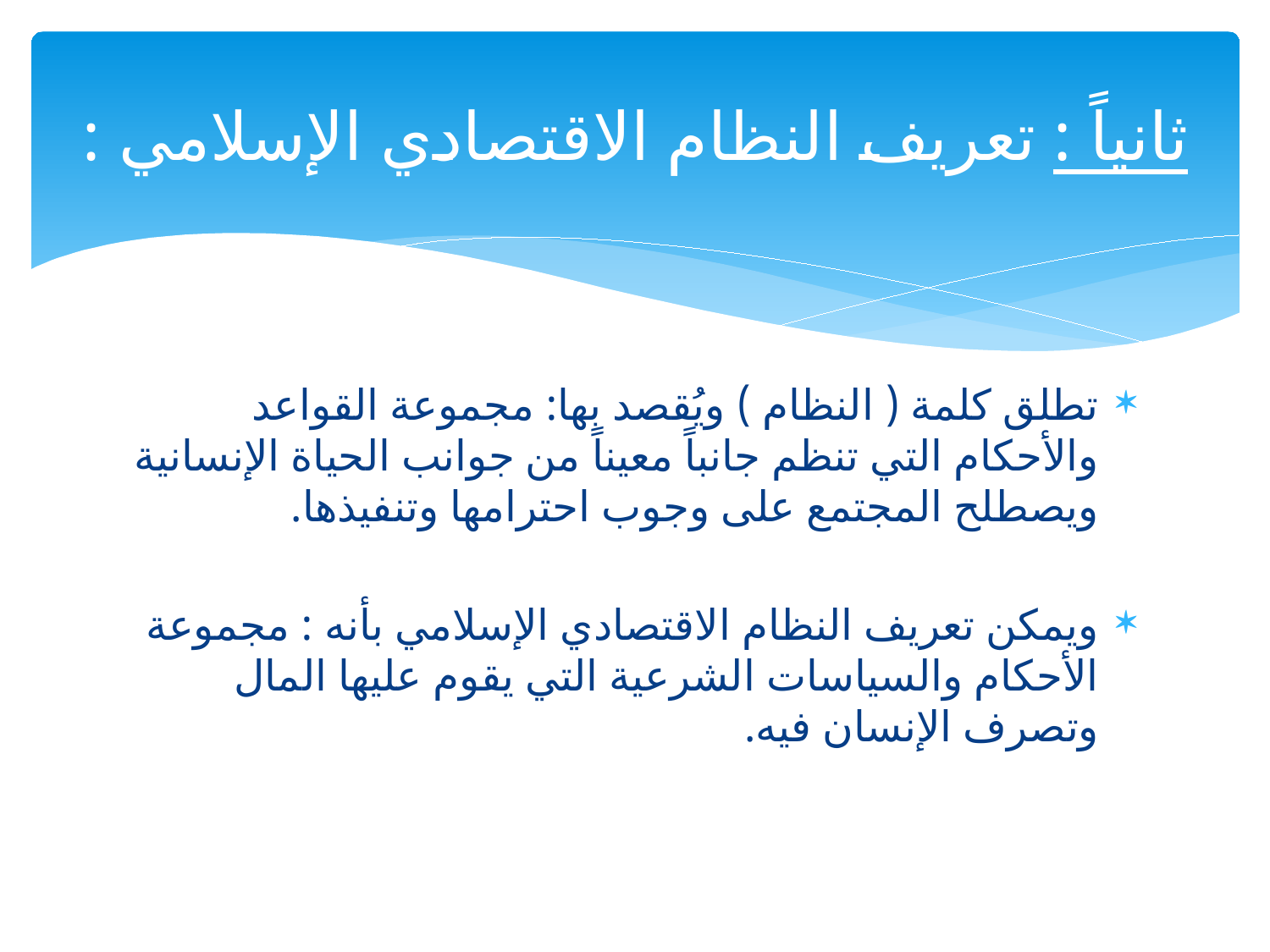

# ثانياً : تعريف النظام الاقتصادي الإسلامي :
تطلق كلمة ( النظام ) ويُقصد بها: مجموعة القواعد والأحكام التي تنظم جانباً معيناً من جوانب الحياة الإنسانية ويصطلح المجتمع على وجوب احترامها وتنفيذها.

ويمكن تعريف النظام الاقتصادي الإسلامي بأنه : مجموعة الأحكام والسياسات الشرعية التي يقوم عليها المال وتصرف الإنسان فيه.